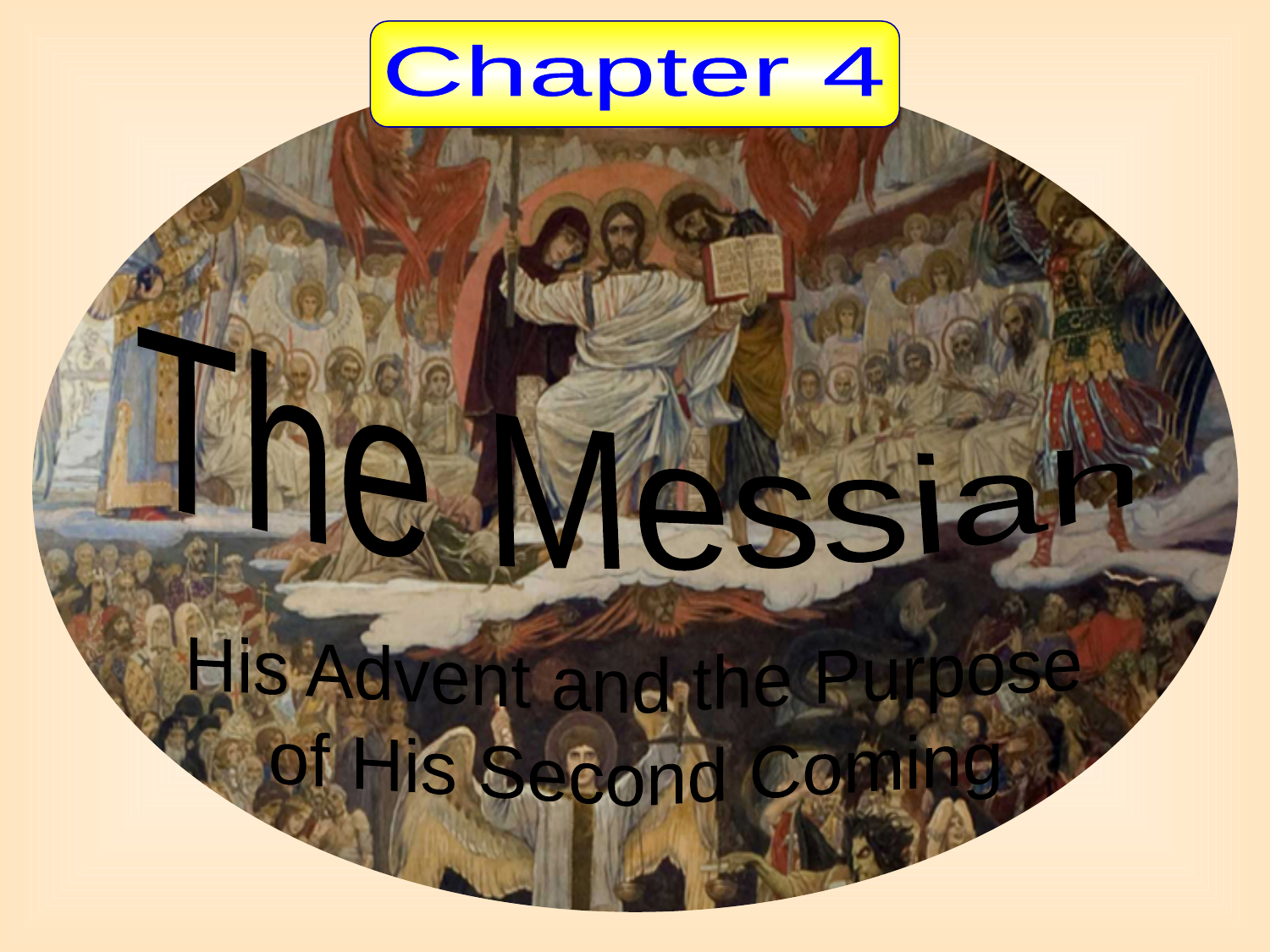

Chapter 4

The Messiah
His Advent and the Purpose
of His Second Coming